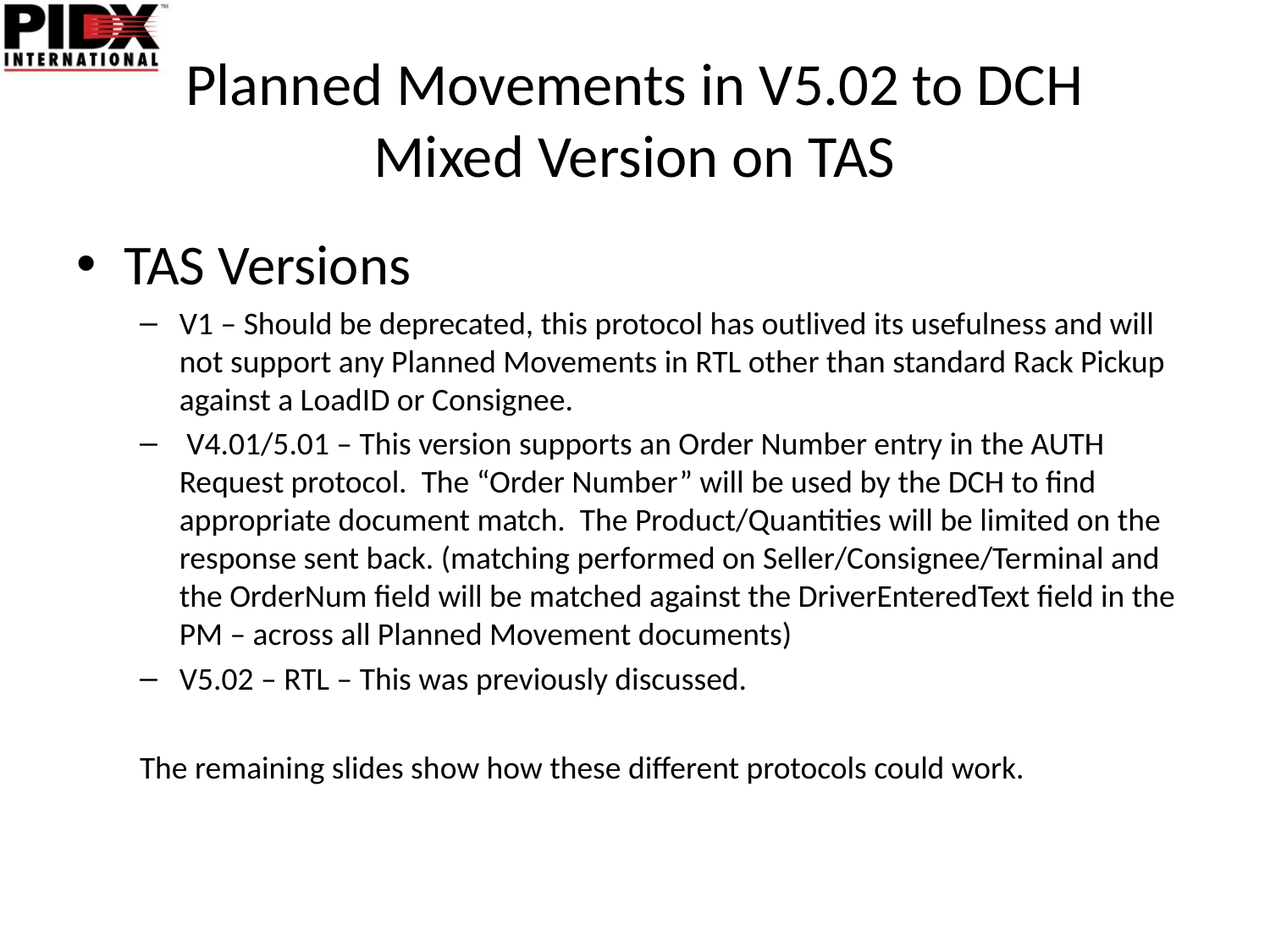

# Planned Movements in V5.02 to DCH Mixed Version on TAS
TAS Versions
V1 – Should be deprecated, this protocol has outlived its usefulness and will not support any Planned Movements in RTL other than standard Rack Pickup against a LoadID or Consignee.
 V4.01/5.01 – This version supports an Order Number entry in the AUTH Request protocol.  The “Order Number” will be used by the DCH to find appropriate document match.  The Product/Quantities will be limited on the response sent back. (matching performed on Seller/Consignee/Terminal and the OrderNum field will be matched against the DriverEnteredText field in the PM – across all Planned Movement documents)
V5.02 – RTL – This was previously discussed.

The remaining slides show how these different protocols could work.